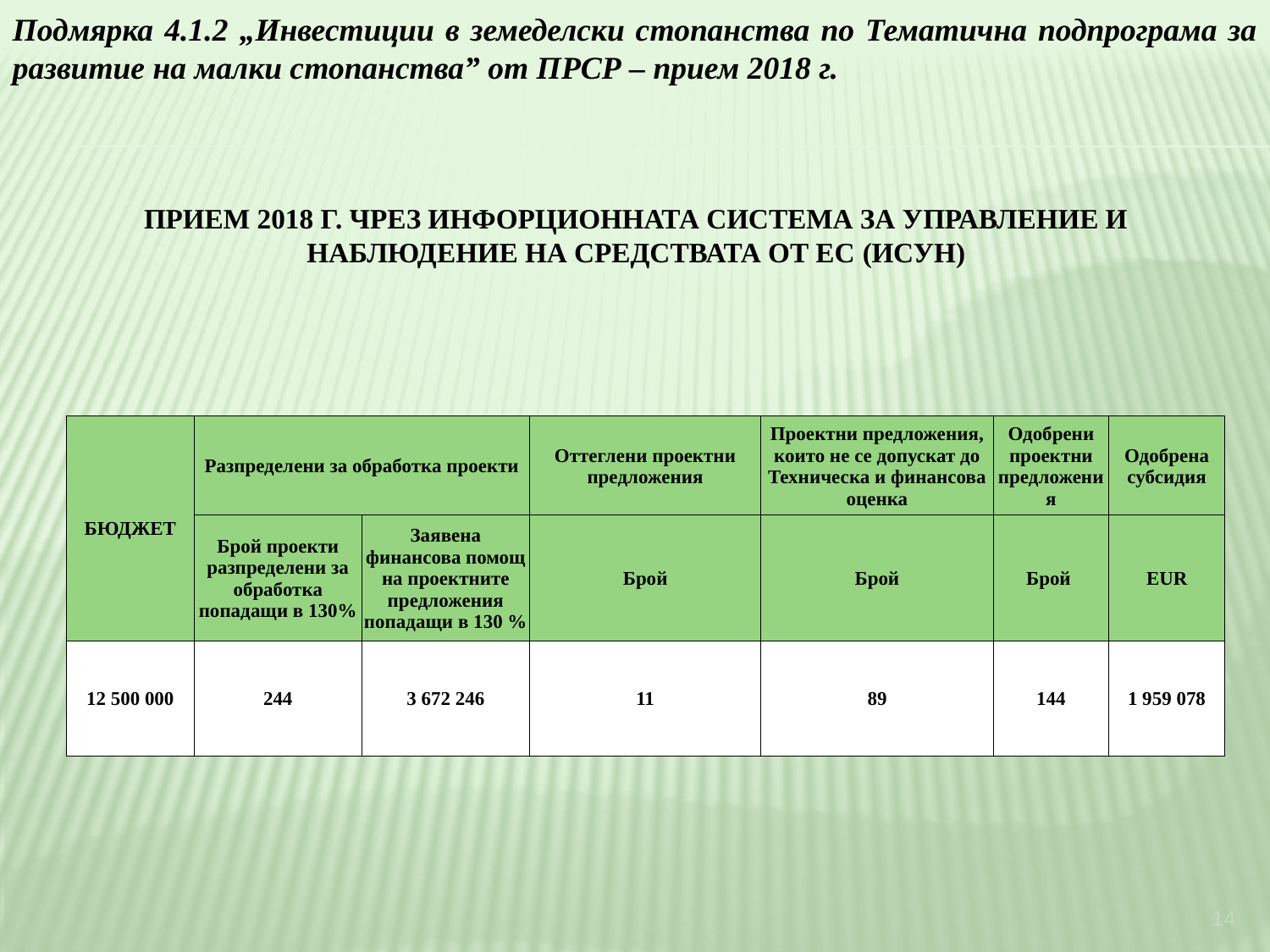

Подмярка 4.1.2 „Инвестиции в земеделски стопанства по Тематична подпрограма за развитие на малки стопанства” от ПРСР – прием 2018 г.
ПРИЕМ 2018 Г. ЧРЕЗ ИНФОРЦИОННАТА СИСТЕМА ЗА УПРАВЛЕНИЕ И НАБЛЮДЕНИЕ НА СРЕДСТВАТА ОТ ЕС (ИСУН)
| БЮДЖЕТ | Разпределени за обработка проекти |  | Оттеглени проектни предложения | Проектни предложения, които не се допускат до Техническа и финансова оценка | Одобрени проектни предложения | Одобрена субсидия |
| --- | --- | --- | --- | --- | --- | --- |
|  | Брой проекти разпределени за обработка попадащи в 130% | Заявена финансова помощ на проектните предложения попадащи в 130 % | Брой | Брой | Брой | EUR |
| 12 500 000 | 244 | 3 672 246 | 11 | 89 | 144 | 1 959 078 |
14